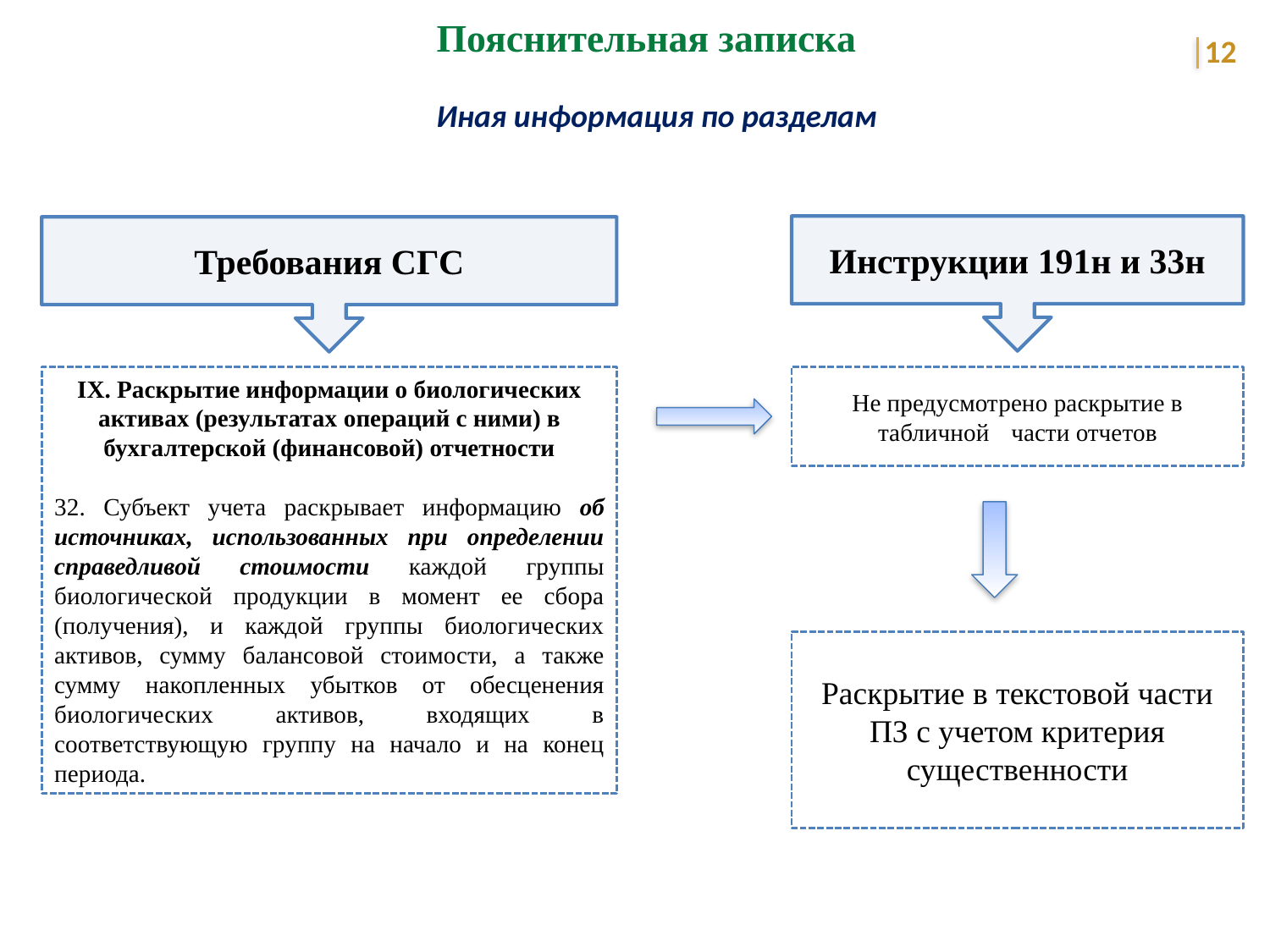

Пояснительная записка
12
Иная информация по разделам
Инструкции 191н и 33н
Требования СГС
IX. Раскрытие информации о биологических
активах (результатах операций с ними) в бухгалтерской (финансовой) отчетности

32. Субъект учета раскрывает информацию об источниках, использованных при определении справедливой стоимости каждой группы биологической продукции в момент ее сбора (получения), и каждой группы биологических активов, сумму балансовой стоимости, а также сумму накопленных убытков от обесценения биологических активов, входящих в соответствующую группу на начало и на конец периода.
Не предусмотрено раскрытие в табличной	 части отчетов

Раскрытие в текстовой части ПЗ с учетом критерия существенности